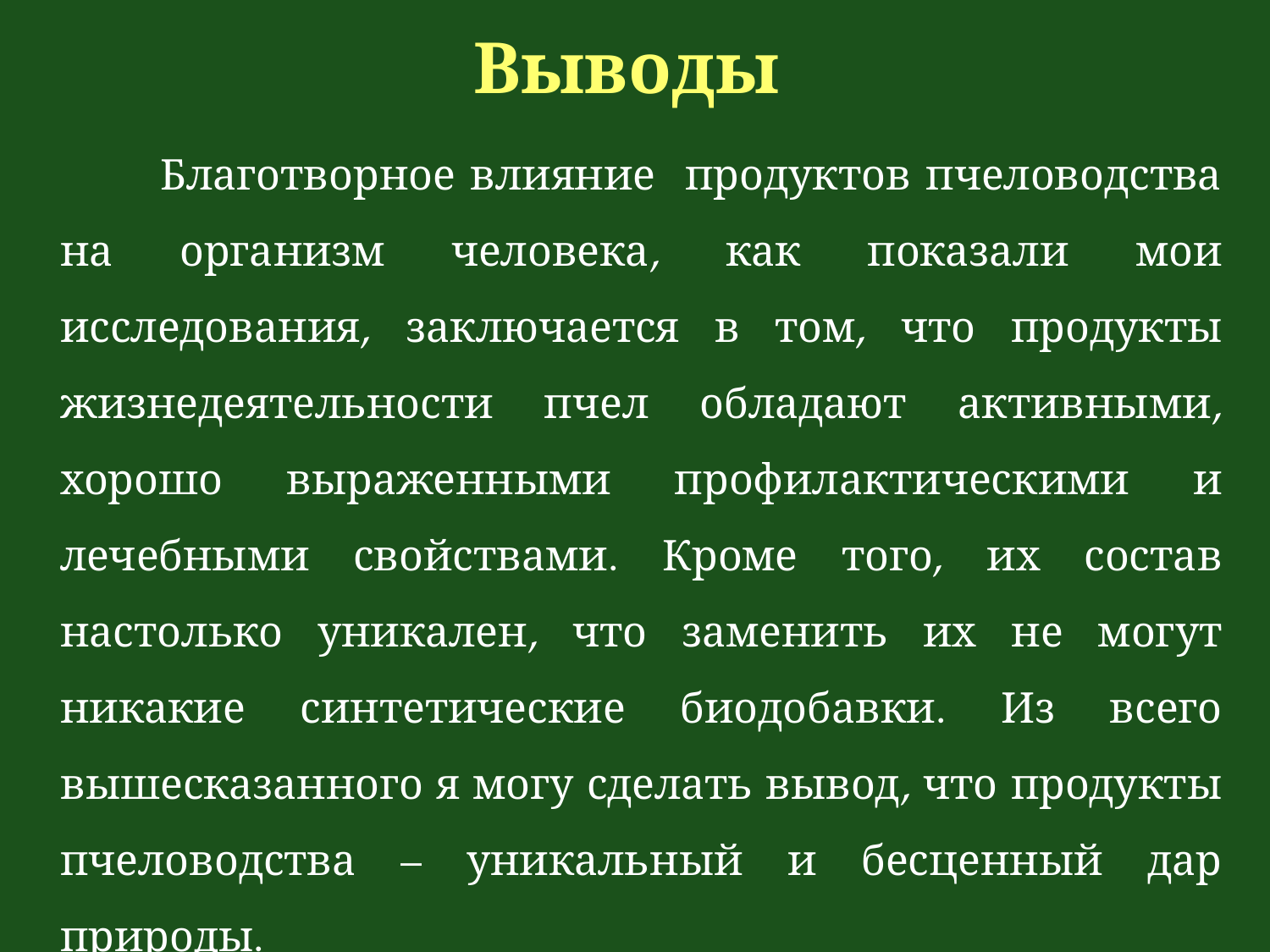

# Выводы
          Благотворное влияние  продуктов пчеловодства на организм человека, как показали мои исследования, заключается в том, что продукты жизнедеятельности пчел обладают активными, хорошо выраженными профилактическими и лечебными свойствами. Кроме того, их состав настолько уникален, что заменить их не могут никакие синтетические биодобавки. Из всего вышесказанного я могу сделать вывод, что продукты пчеловодства – уникальный и бесценный дар природы.